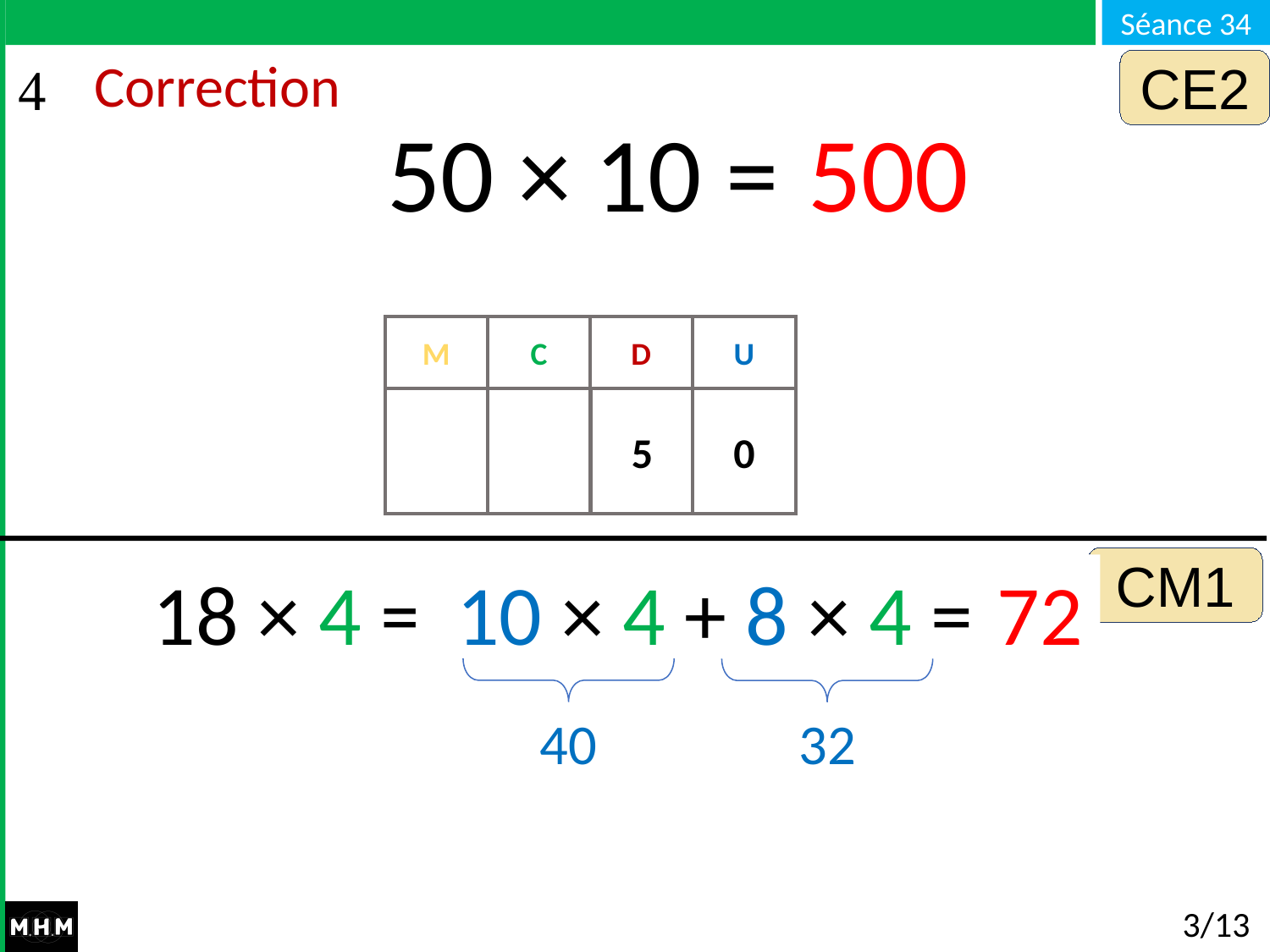

CE2
# Correction
50 × 10 =
500
M
C
D
U
5
0

0

CM1
18 × 4 = …
10 × 4 + 8 × 4 = …
72

40

32
3/13